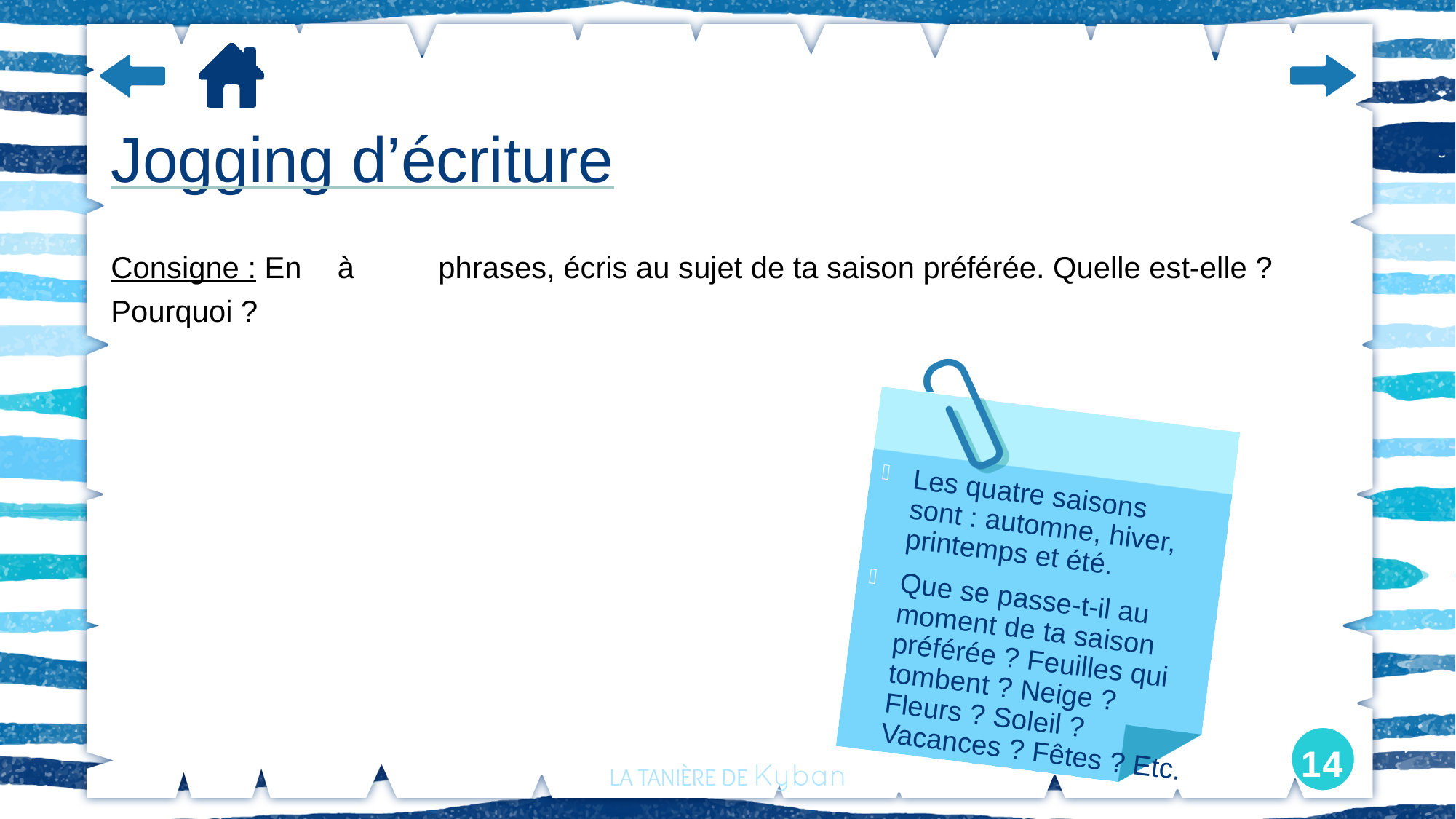

# Jogging d’écriture
Consigne : En	 à 	phrases, écris au sujet de ta saison préférée. Quelle est-elle ? Pourquoi ?
Les quatre saisons sont : automne, hiver, printemps et été.
Que se passe-t-il au moment de ta saison préférée ? Feuilles qui tombent ? Neige ? Fleurs ? Soleil ? Vacances ? Fêtes ? Etc.
14